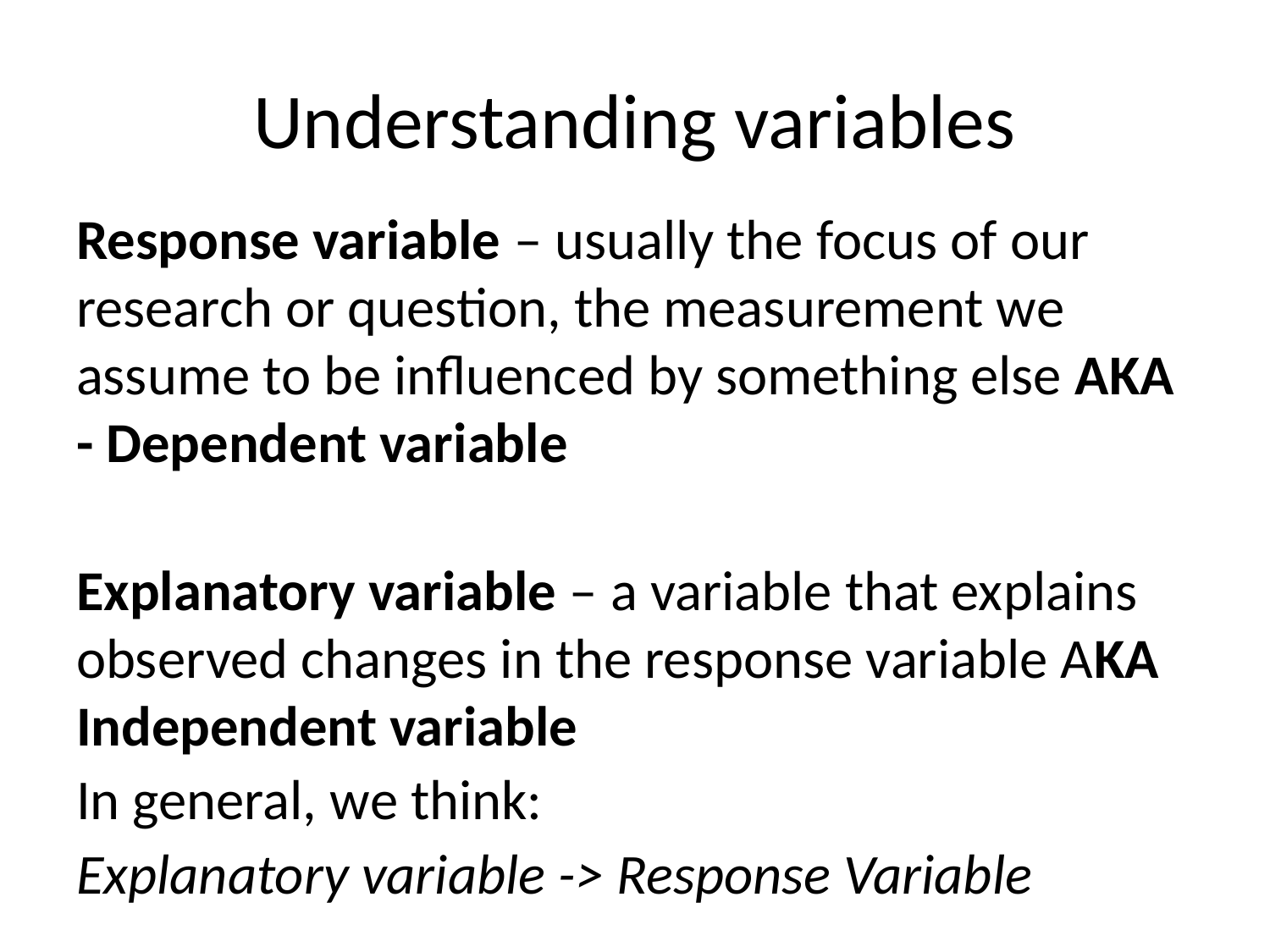

# Understanding variables
Response variable – usually the focus of our research or question, the measurement we assume to be influenced by something else AKA - Dependent variable

Explanatory variable – a variable that explains observed changes in the response variable AKA Independent variable
In general, we think:
Explanatory variable -> Response Variable